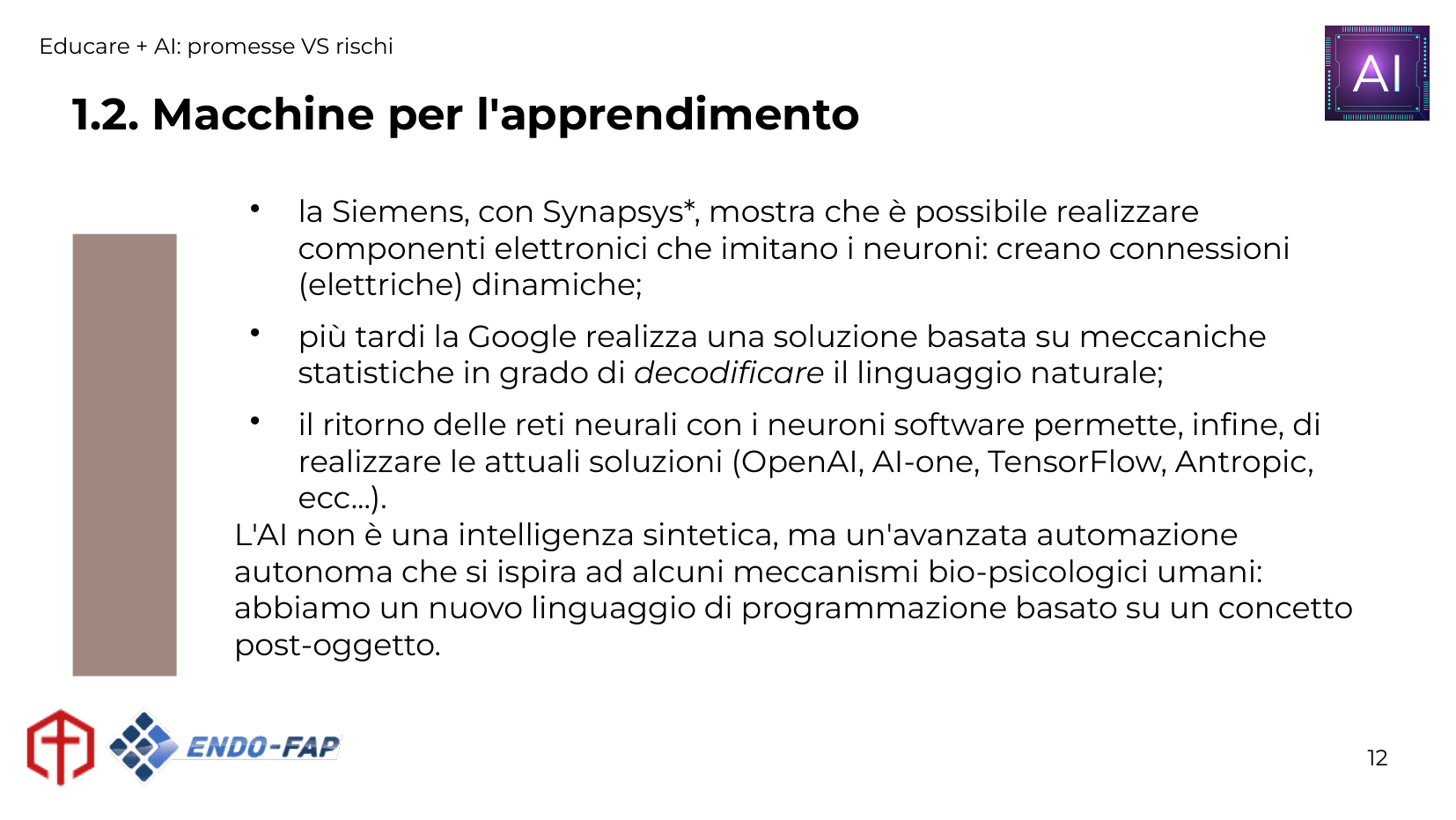

# 1.2. Macchine per l'apprendimento
la Siemens, con Synapsys*, mostra che è possibile realizzare componenti elettronici che imitano i neuroni: creano connessioni (elettriche) dinamiche;
più tardi la Google realizza una soluzione basata su meccaniche statistiche in grado di decodificare il linguaggio naturale;
il ritorno delle reti neurali con i neuroni software permette, infine, di realizzare le attuali soluzioni (OpenAI, AI-one, TensorFlow, Antropic, ecc...).
L'AI non è una intelligenza sintetica, ma un'avanzata automazione autonoma che si ispira ad alcuni meccanismi bio-psicologici umani: abbiamo un nuovo linguaggio di programmazione basato su un concetto post-oggetto.